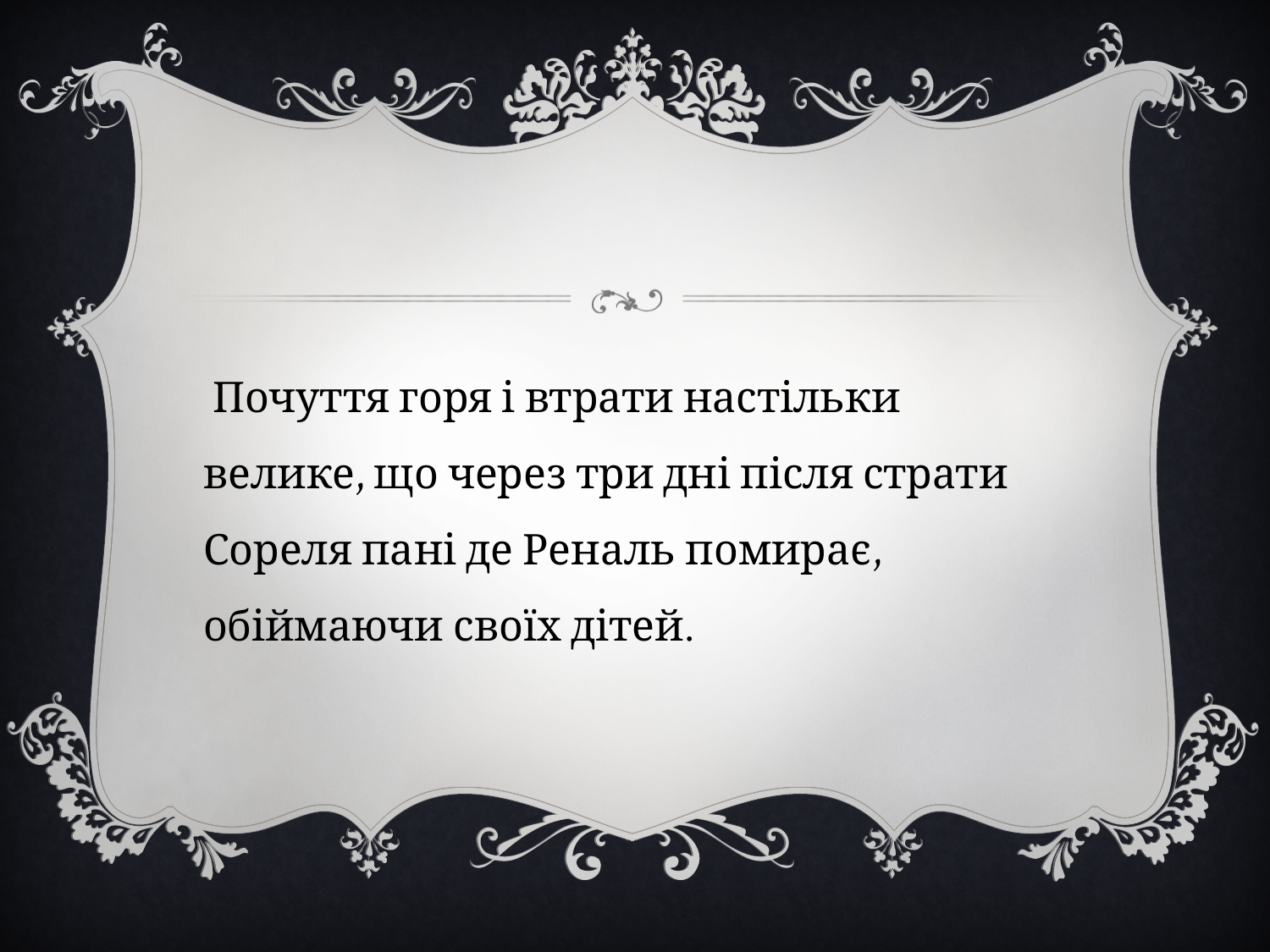

#
 Почуття горя і втрати настільки велике, що через три дні після страти Сореля пані де Реналь помирає, обіймаючи своїх дітей.